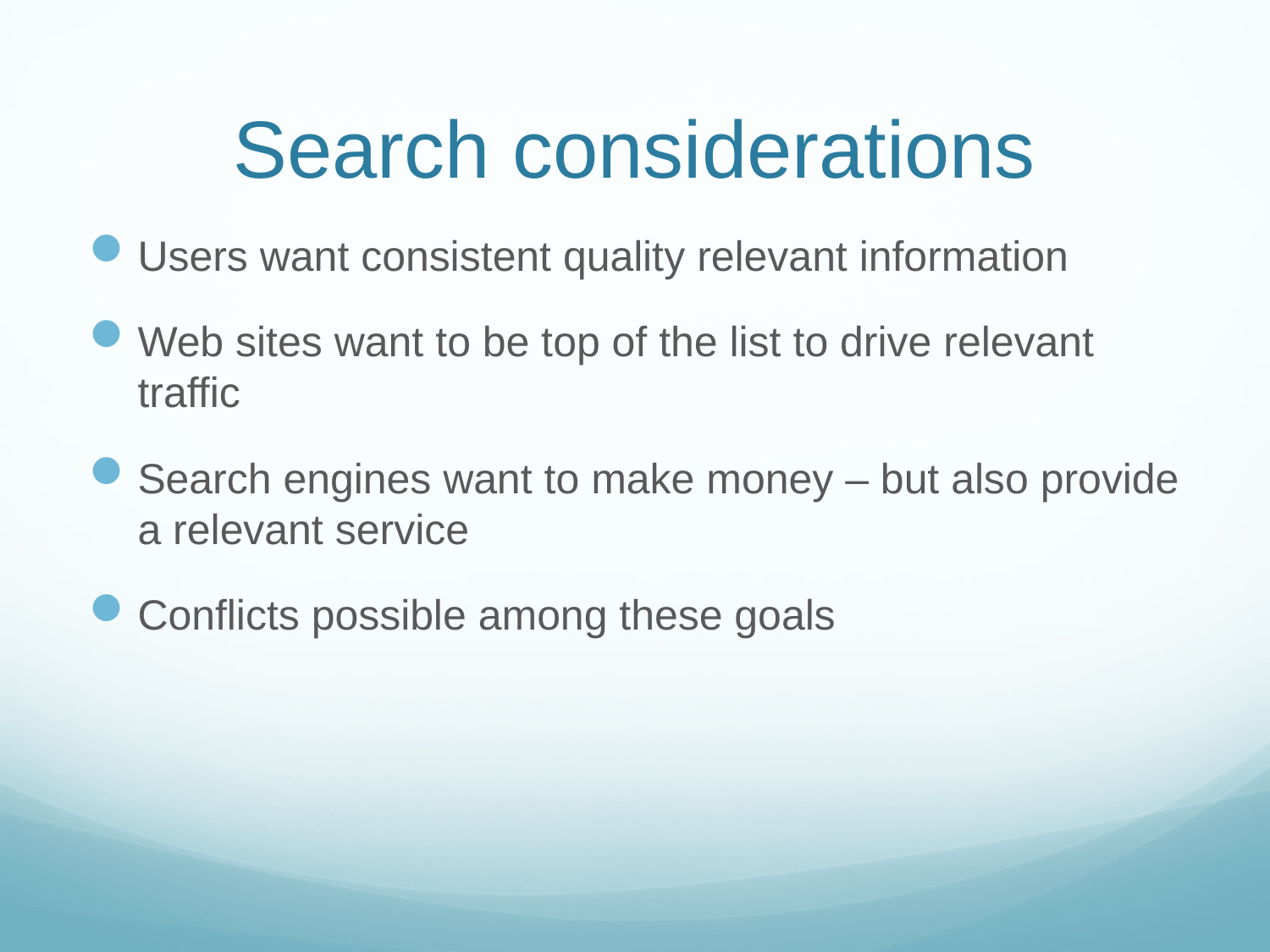

# Search considerations
Users want consistent quality relevant information
Web sites want to be top of the list to drive relevant traffic
Search engines want to make money – but also provide a relevant service
Conflicts possible among these goals